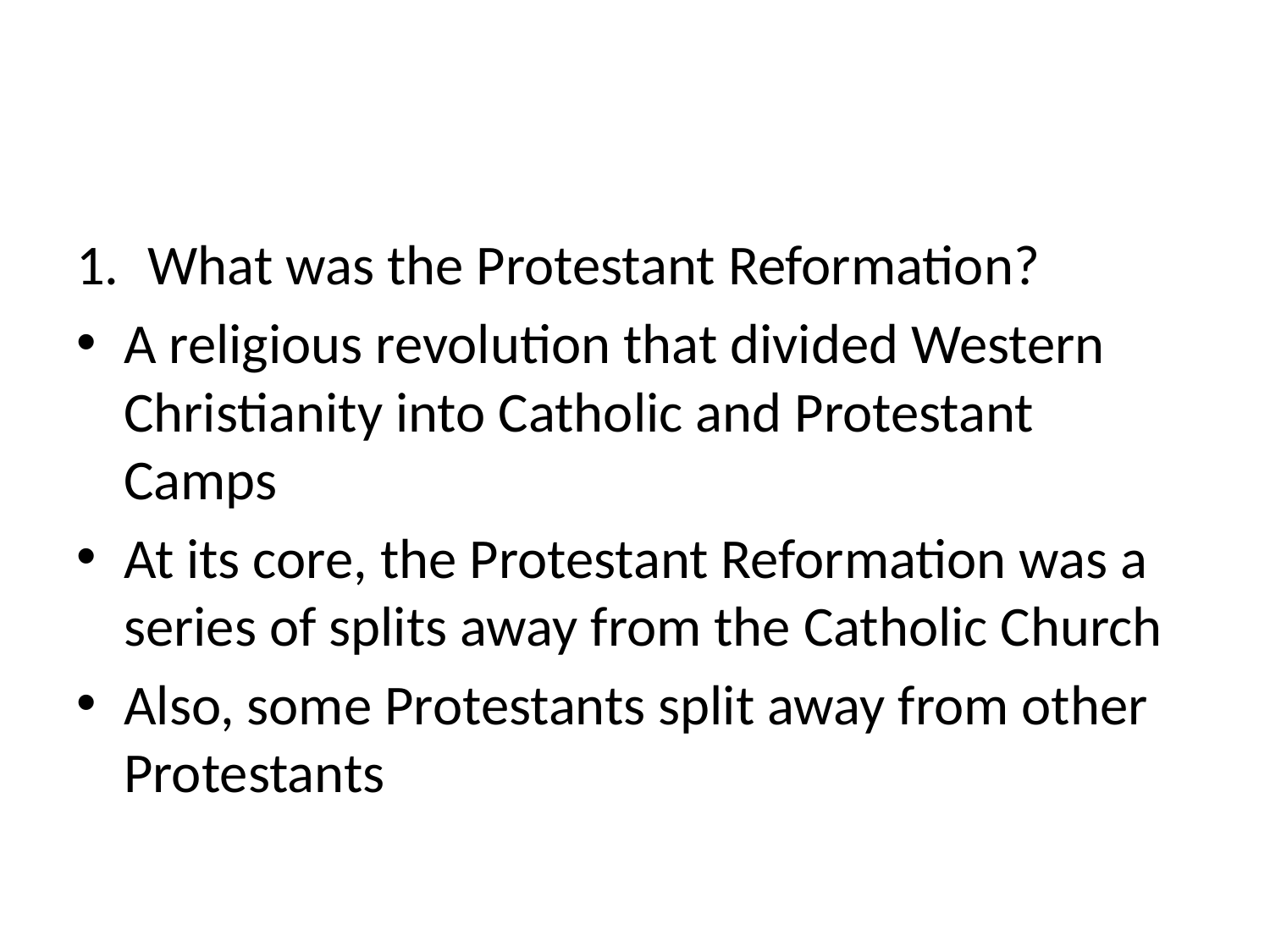

#
What was the Protestant Reformation?
A religious revolution that divided Western Christianity into Catholic and Protestant Camps
At its core, the Protestant Reformation was a series of splits away from the Catholic Church
Also, some Protestants split away from other Protestants